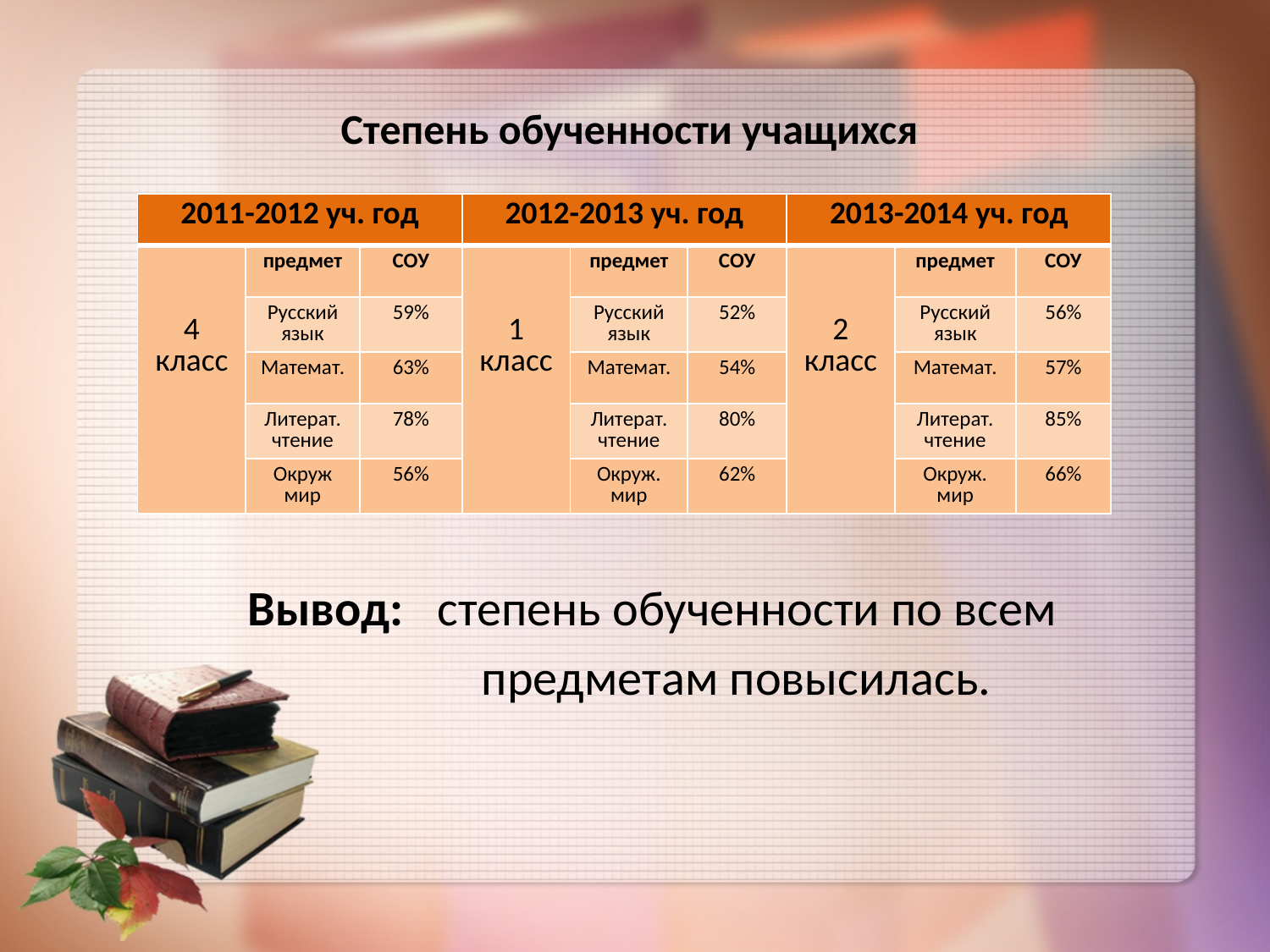

Степень обученности учащихся

      Вывод:   степень обученности по всем
                   предметам повысилась.

| 2011-2012 уч. год |  |  | 2012-2013 уч. год |  |  | 2013-2014 уч. год |  |  |
| --- | --- | --- | --- | --- | --- | --- | --- | --- |
| 4 класс | предмет | СОУ | 1 класс | предмет | СОУ | 2 класс | предмет | СОУ |
|  | Русский язык | 59% |  | Русский язык | 52% |  | Русский язык | 56% |
|  | Математ. | 63% |  | Математ. | 54% |  | Математ. | 57% |
|  | Литерат. чтение | 78% |  | Литерат. чтение | 80% |  | Литерат. чтение | 85% |
|  | Окруж мир | 56% |  | Окруж. мир | 62% |  | Окруж. мир | 66% |